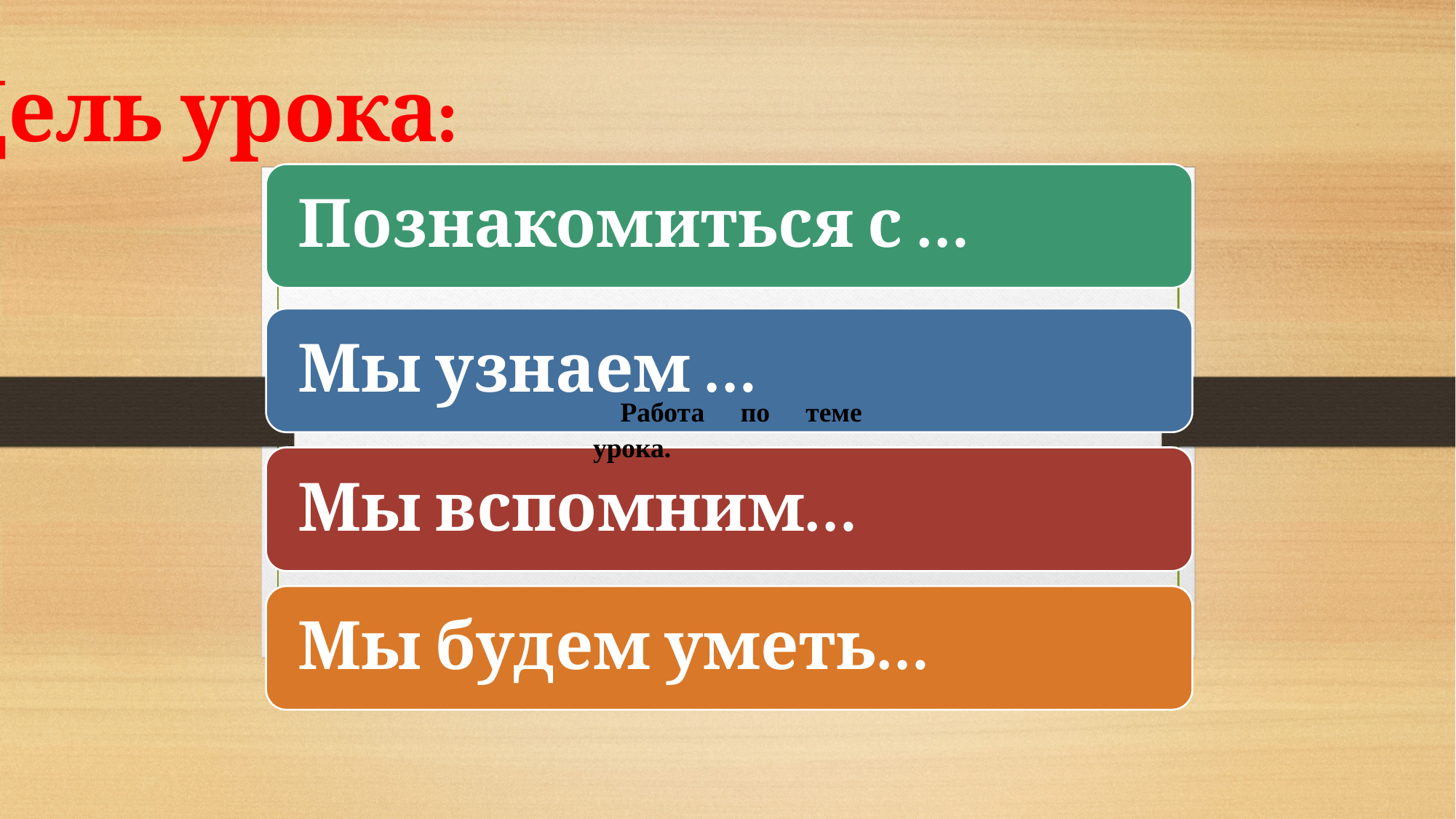

# Цель урока:
Познакомиться с …
Мы узнаем …
Мы вспомним…
Мы будем уметь…
Работа по теме урока.